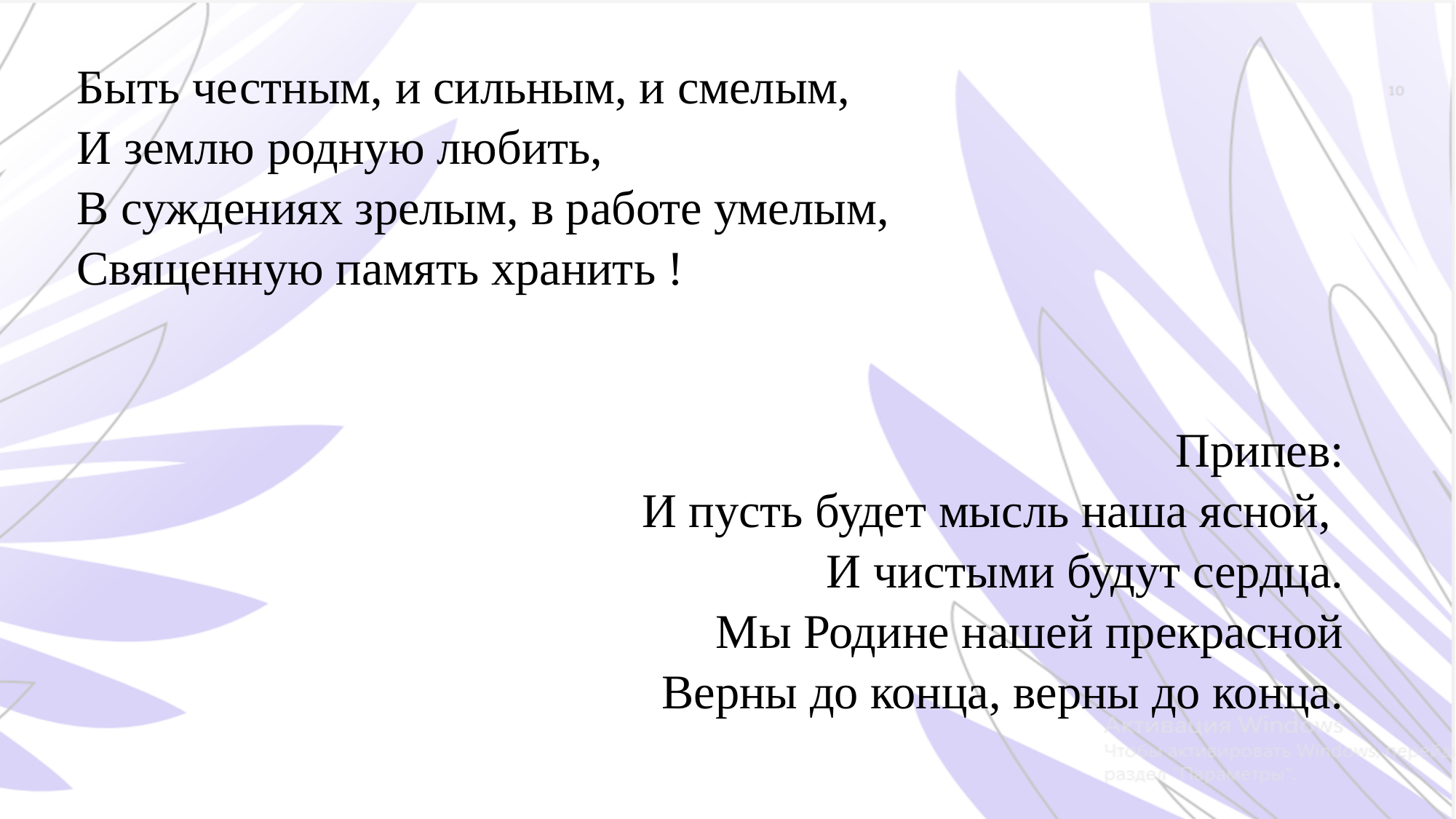

Быть честным, и сильным, и смелым,
И землю родную любить,
В суждениях зрелым, в работе умелым,
Священную память хранить !

Припев:
И пусть будет мысль наша ясной,
И чистыми будут сердца.
Мы Родине нашей прекрасной
Верны до конца, верны до конца.